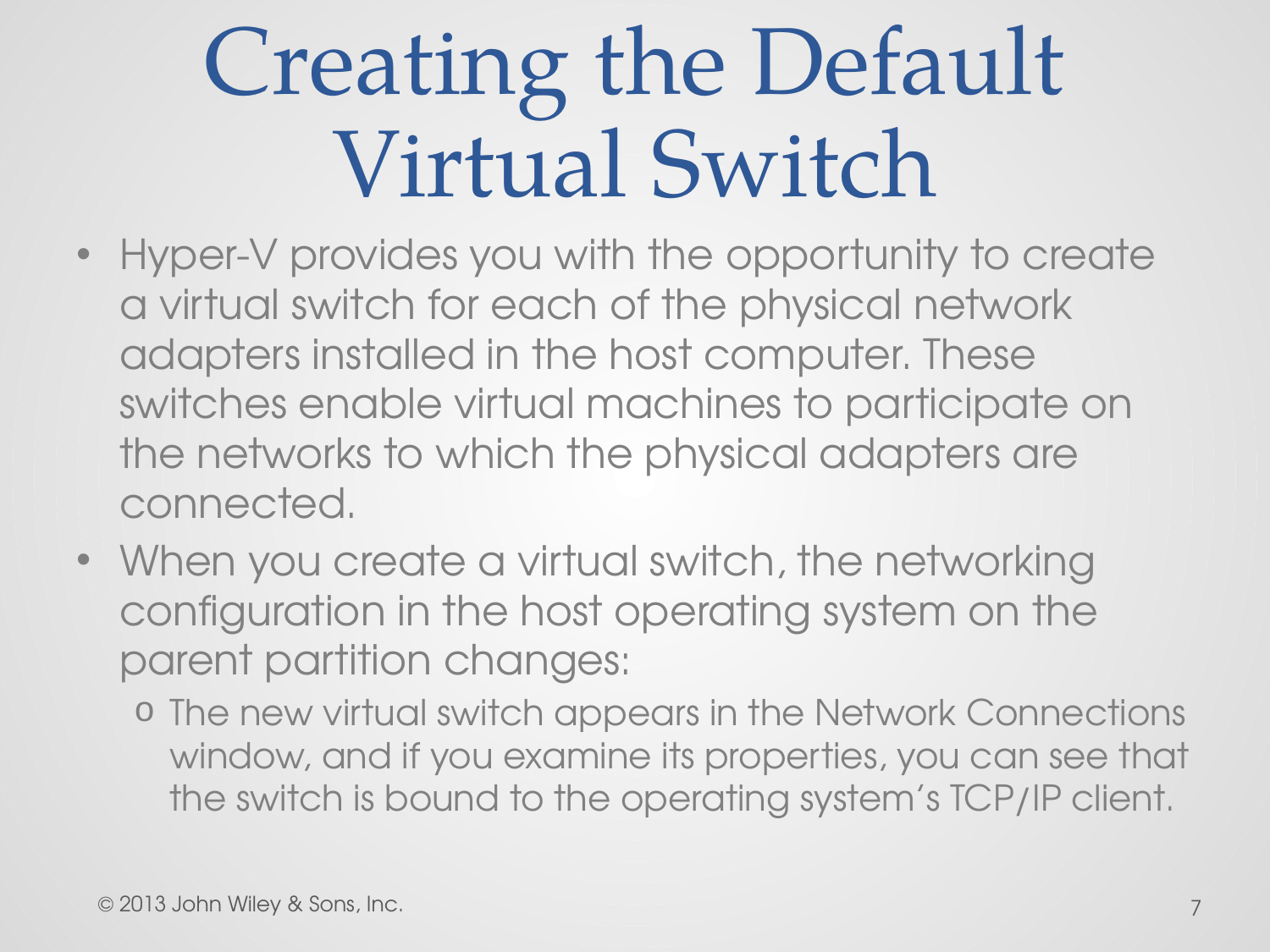

# Creating the Default Virtual Switch
Hyper-V provides you with the opportunity to create a virtual switch for each of the physical network adapters installed in the host computer. These switches enable virtual machines to participate on the networks to which the physical adapters are connected.
When you create a virtual switch, the networking configuration in the host operating system on the parent partition changes:
The new virtual switch appears in the Network Connections window, and if you examine its properties, you can see that the switch is bound to the operating system’s TCP/IP client.

© 2013 John Wiley & Sons, Inc.
7